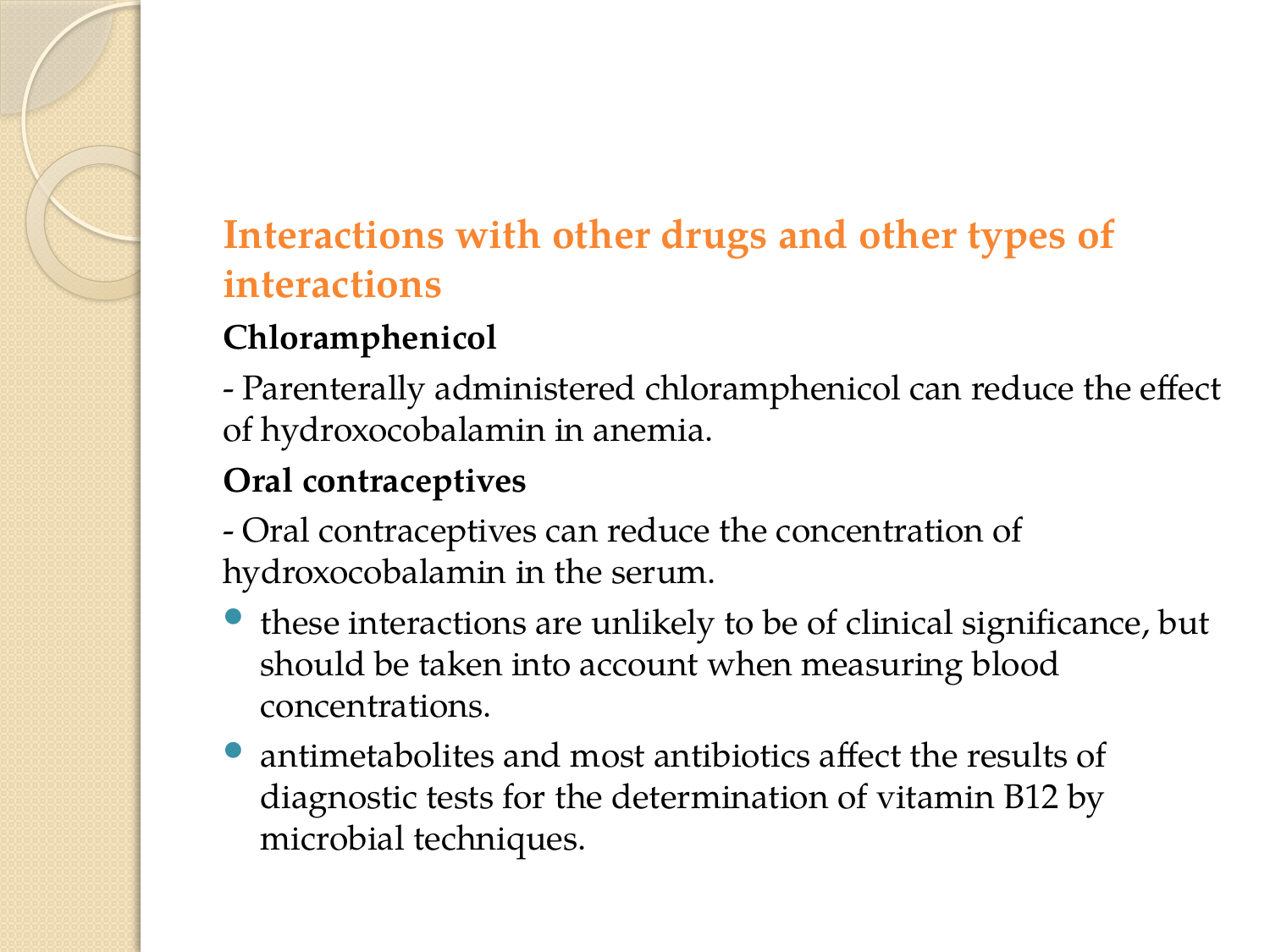

#
Interactions with other drugs and other types of interactions
Chloramphenicol
- Parenterally administered chloramphenicol can reduce the effect of hydroxocobalamin in anemia.
Oral contraceptives
- Oral contraceptives can reduce the concentration of hydroxocobalamin in the serum.
these interactions are unlikely to be of clinical significance, but should be taken into account when measuring blood concentrations.
antimetabolites and most antibiotics affect the results of diagnostic tests for the determination of vitamin B12 by microbial techniques.